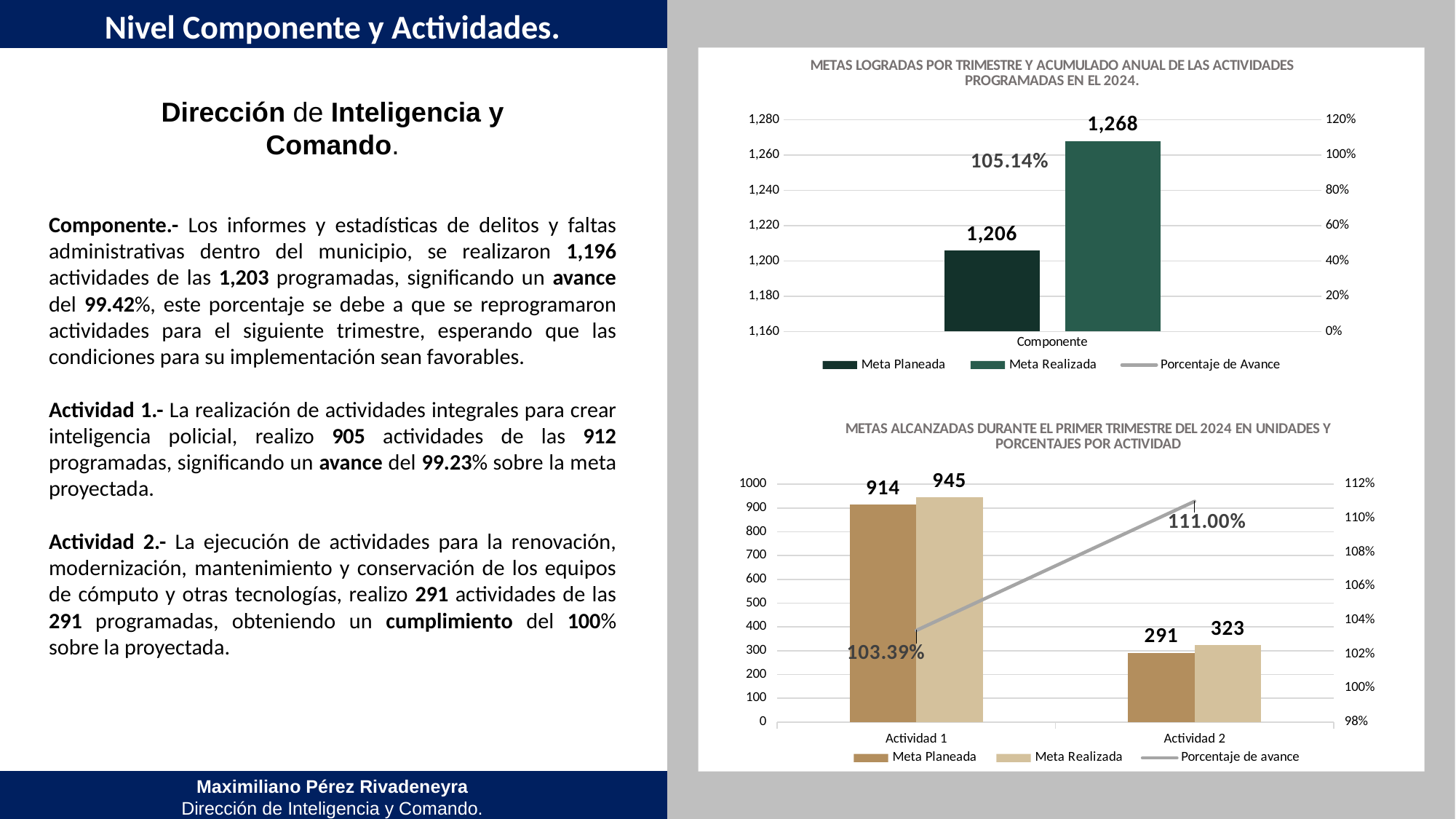

Nivel Componente y Actividades.

### Chart: METAS LOGRADAS POR TRIMESTRE Y ACUMULADO ANUAL DE LAS ACTIVIDADES PROGRAMADAS EN EL 2024.

| Category | Meta Planeada | Meta Realizada |  |
|---|---|---|---|
| Componente | 1206.0 | 1268.0 | 1.0514096185737978 |
Dirección de Inteligencia y Comando.
Componente.- Los informes y estadísticas de delitos y faltas administrativas dentro del municipio, se realizaron 1,196 actividades de las 1,203 programadas, significando un avance del 99.42%, este porcentaje se debe a que se reprogramaron actividades para el siguiente trimestre, esperando que las condiciones para su implementación sean favorables.

Actividad 1.- La realización de actividades integrales para crear inteligencia policial, realizo 905 actividades de las 912 programadas, significando un avance del 99.23% sobre la meta proyectada.

Actividad 2.- La ejecución de actividades para la renovación, modernización, mantenimiento y conservación de los equipos de cómputo y otras tecnologías, realizo 291 actividades de las 291 programadas, obteniendo un cumplimiento del 100% sobre la proyectada.

### Chart

| Category | Meta Planeada | Meta Realizada |  |
|---|---|---|---|
| Actividad 1 | 914.0 | 945.0 | 1.0339168490153172 |
| Actividad 2 | 291.0 | 323.0 | 1.1099656357388317 |
Maximiliano Pérez Rivadeneyra
Dirección de Inteligencia y Comando.